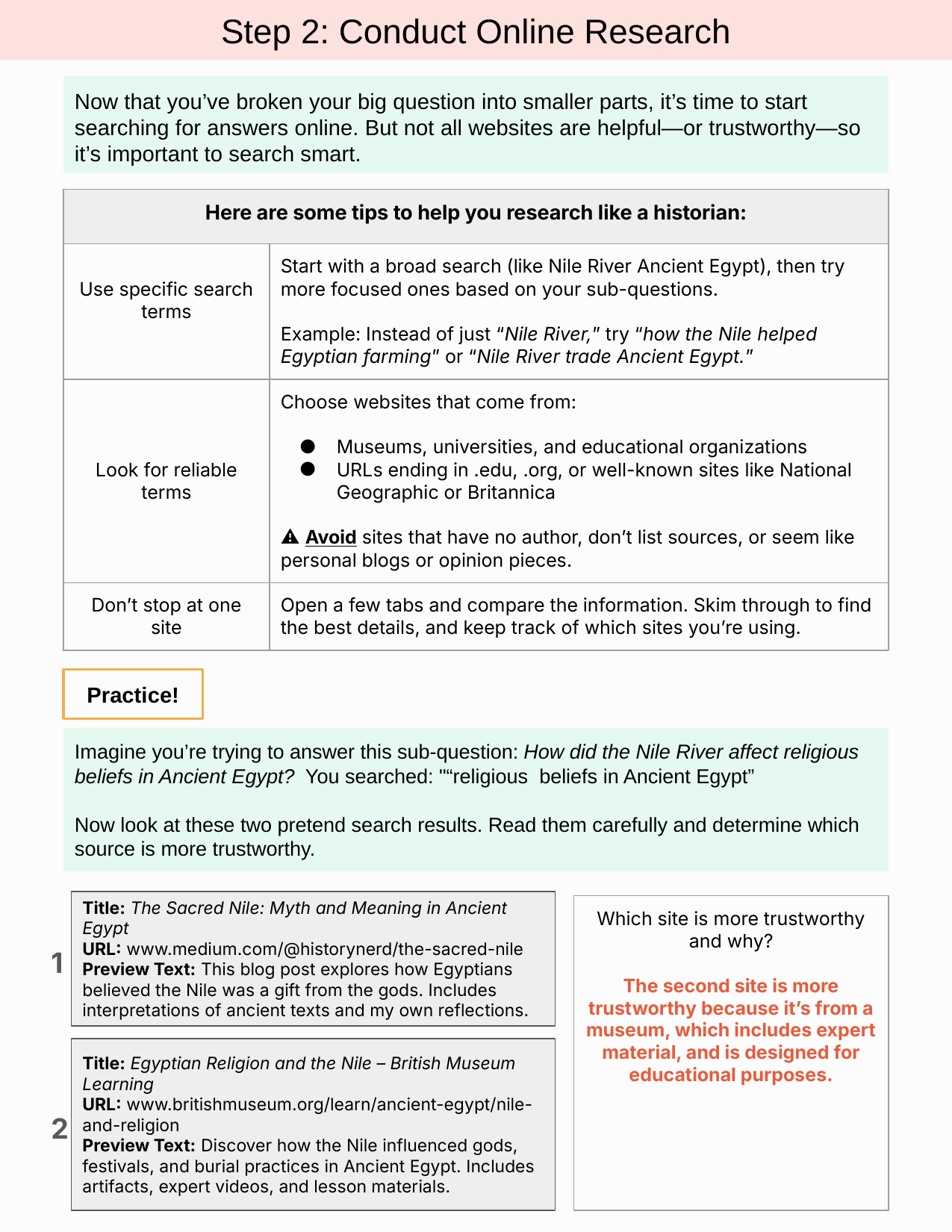

Step 2: Conduct Online Research
Now that you’ve broken your big question into smaller parts, it’s time to start searching for answers online. But not all websites are helpful—or trustworthy—so it’s important to search smart.
| Here are some tips to help you research like a historian: |  |
| --- | --- |
| Use specific search terms | Start with a broad search (like Nile River Ancient Egypt), then try more focused ones based on your sub-questions. Example: Instead of just “Nile River,” try “how the Nile helped Egyptian farming” or “Nile River trade Ancient Egypt.” |
| Look for reliable terms | Choose websites that come from: Museums, universities, and educational organizations URLs ending in .edu, .org, or well-known sites like National Geographic or Britannica ⚠ Avoid sites that have no author, don’t list sources, or seem like personal blogs or opinion pieces. |
| Don’t stop at one site | Open a few tabs and compare the information. Skim through to find the best details, and keep track of which sites you’re using. |
Practice!
Imagine you’re trying to answer this sub-question: How did the Nile River affect religious beliefs in Ancient Egypt?  You searched: "“religious  beliefs in Ancient Egypt”

Now look at these two pretend search results. Read them carefully and determine which source is more trustworthy.
Title: The Sacred Nile: Myth and Meaning in Ancient Egypt
URL: www.medium.com/@historynerd/the-sacred-nile
Preview Text: This blog post explores how Egyptians believed the Nile was a gift from the gods. Includes interpretations of ancient texts and my own reflections.
Which site is more trustworthy and why?

The second site is more trustworthy because it’s from a museum, which includes expert material, and is designed for educational purposes.
1
Title: Egyptian Religion and the Nile – British Museum Learning
URL: www.britishmuseum.org/learn/ancient-egypt/nile-and-religion
Preview Text: Discover how the Nile influenced gods, festivals, and burial practices in Ancient Egypt. Includes artifacts, expert videos, and lesson materials.
2